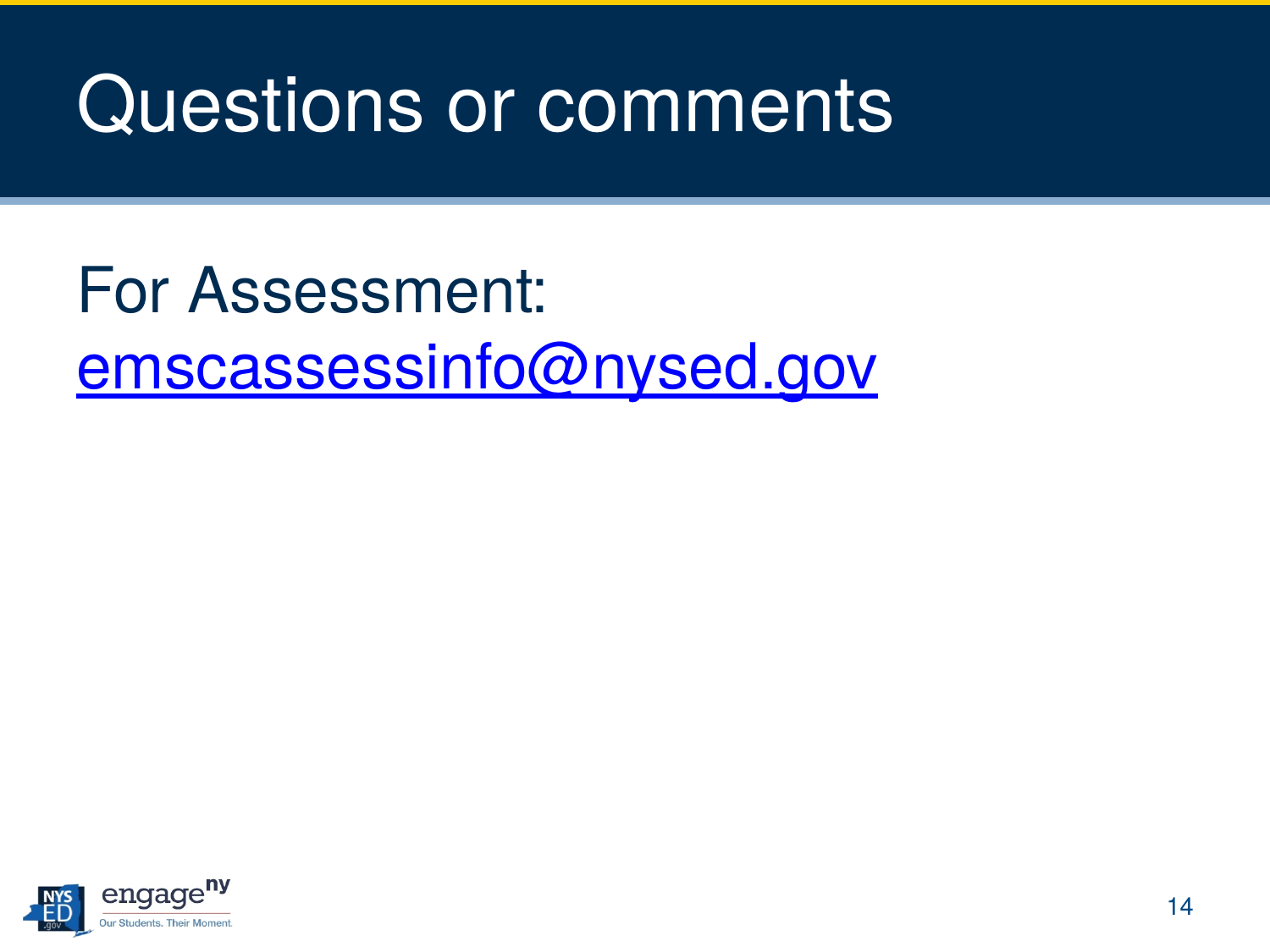

# Questions or comments
For Assessment: emscassessinfo@nysed.gov

14